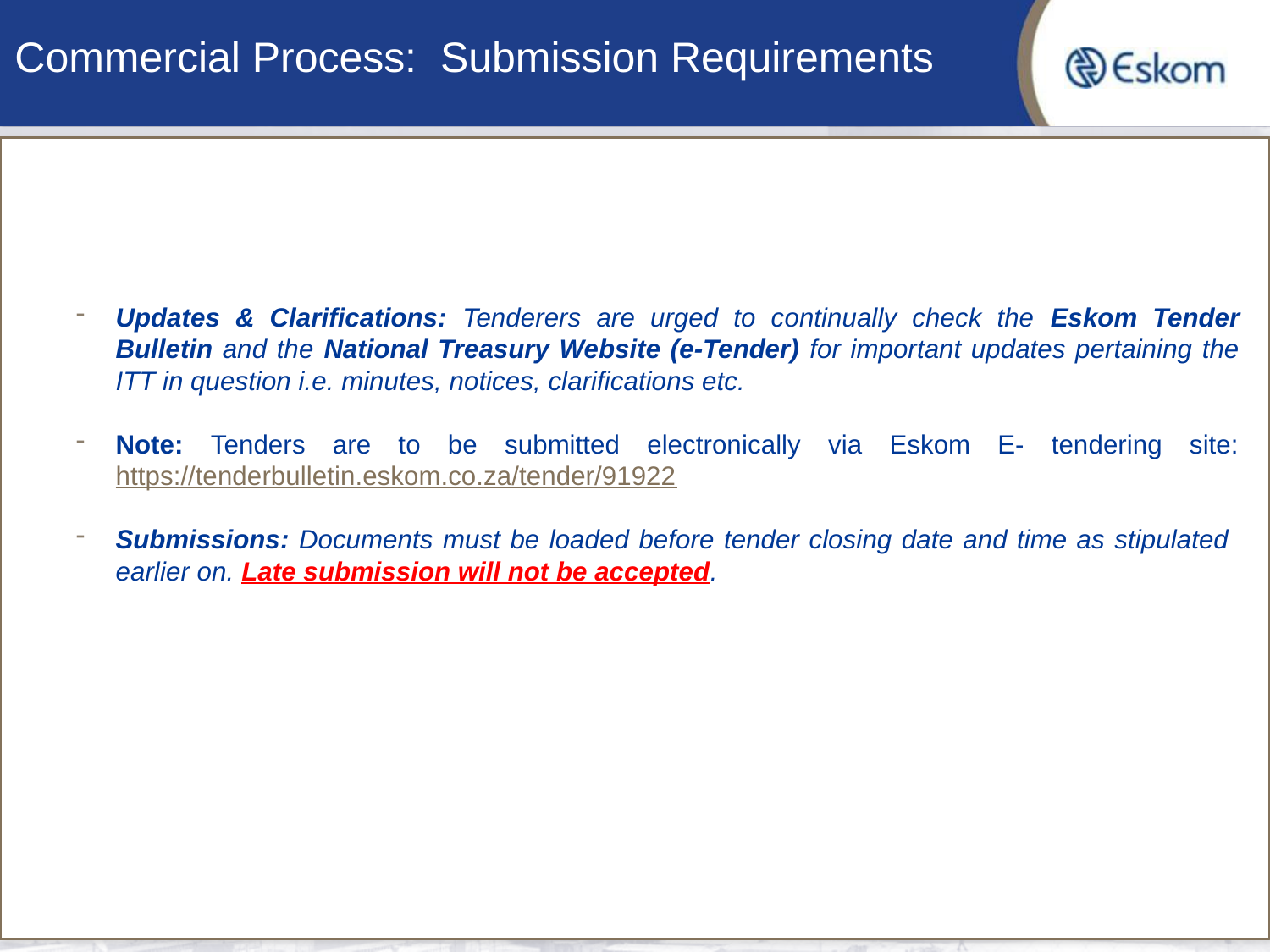

Commercial Process:  Submission Requirements
Updates & Clarifications: Tenderers are urged to continually check the Eskom Tender Bulletin and the National Treasury Website (e-Tender) for important updates pertaining the ITT in question i.e. minutes, notices, clarifications etc.
Note: Tenders are to be submitted electronically via Eskom E- tendering site: https://tenderbulletin.eskom.co.za/tender/91922
Submissions: Documents must be loaded before tender closing date and time as stipulated  earlier on. Late submission will not be accepted.

6